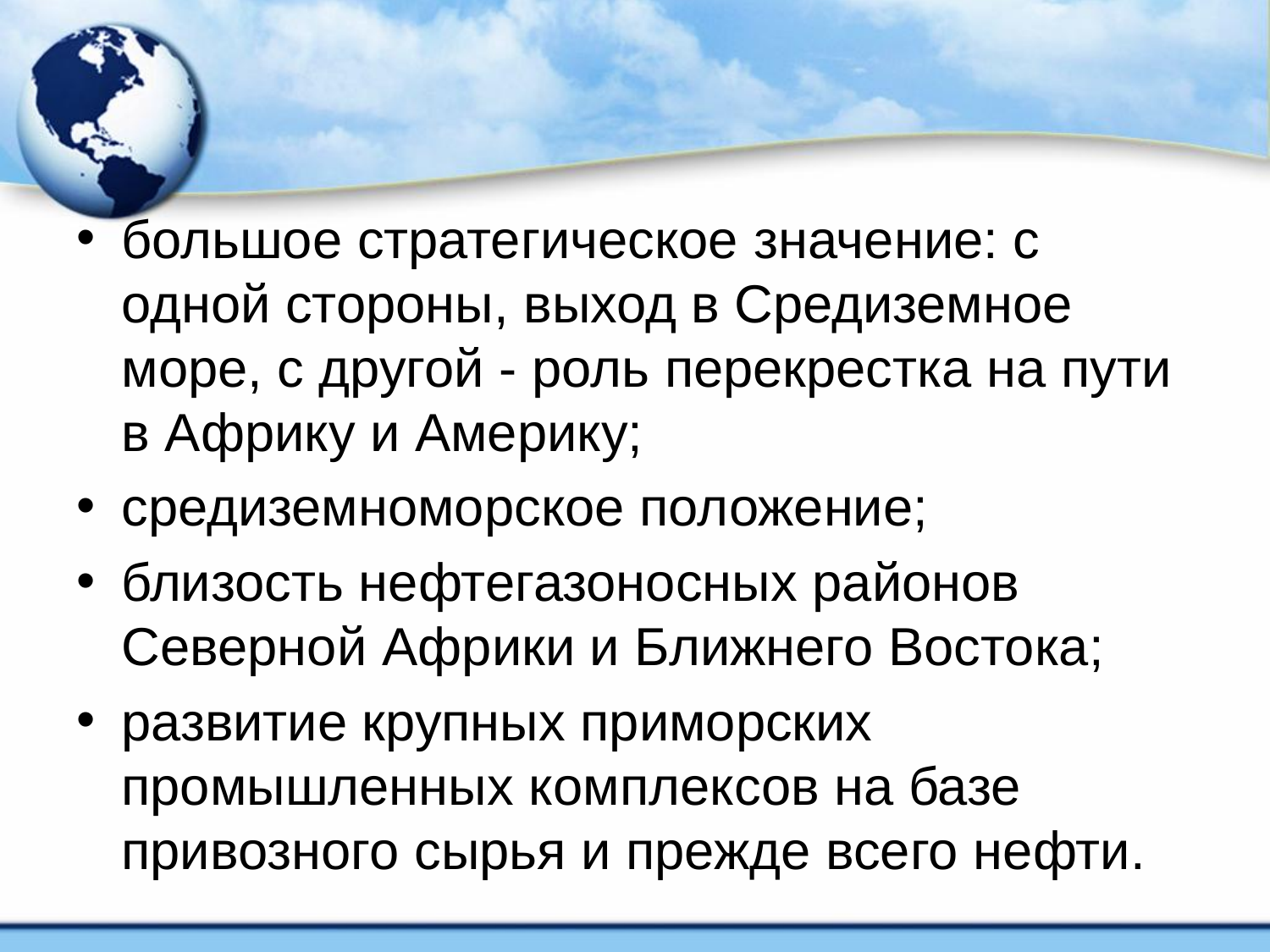

большое стратегическое значение: с одной стороны, выход в Средиземное море, с другой - роль перекрестка на пути в Африку и Америку;
средиземноморское положение;
близость нефтегазоносных районов Северной Африки и Ближнего Востока;
развитие крупных приморских промышленных комплексов на базе привозного сырья и прежде всего нефти.